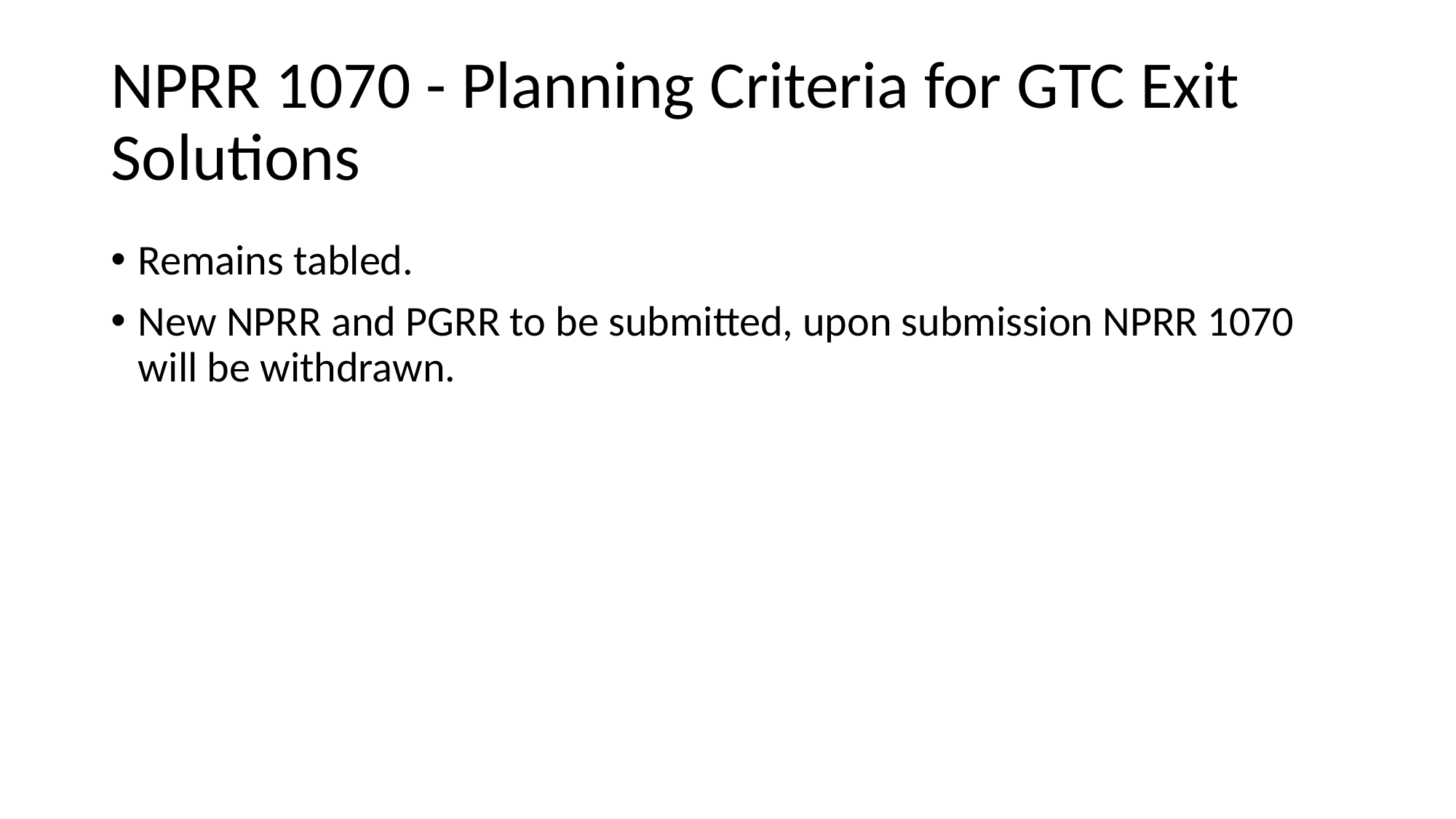

# NPRR 1070 - Planning Criteria for GTC Exit Solutions
Remains tabled.
New NPRR and PGRR to be submitted, upon submission NPRR 1070 will be withdrawn.